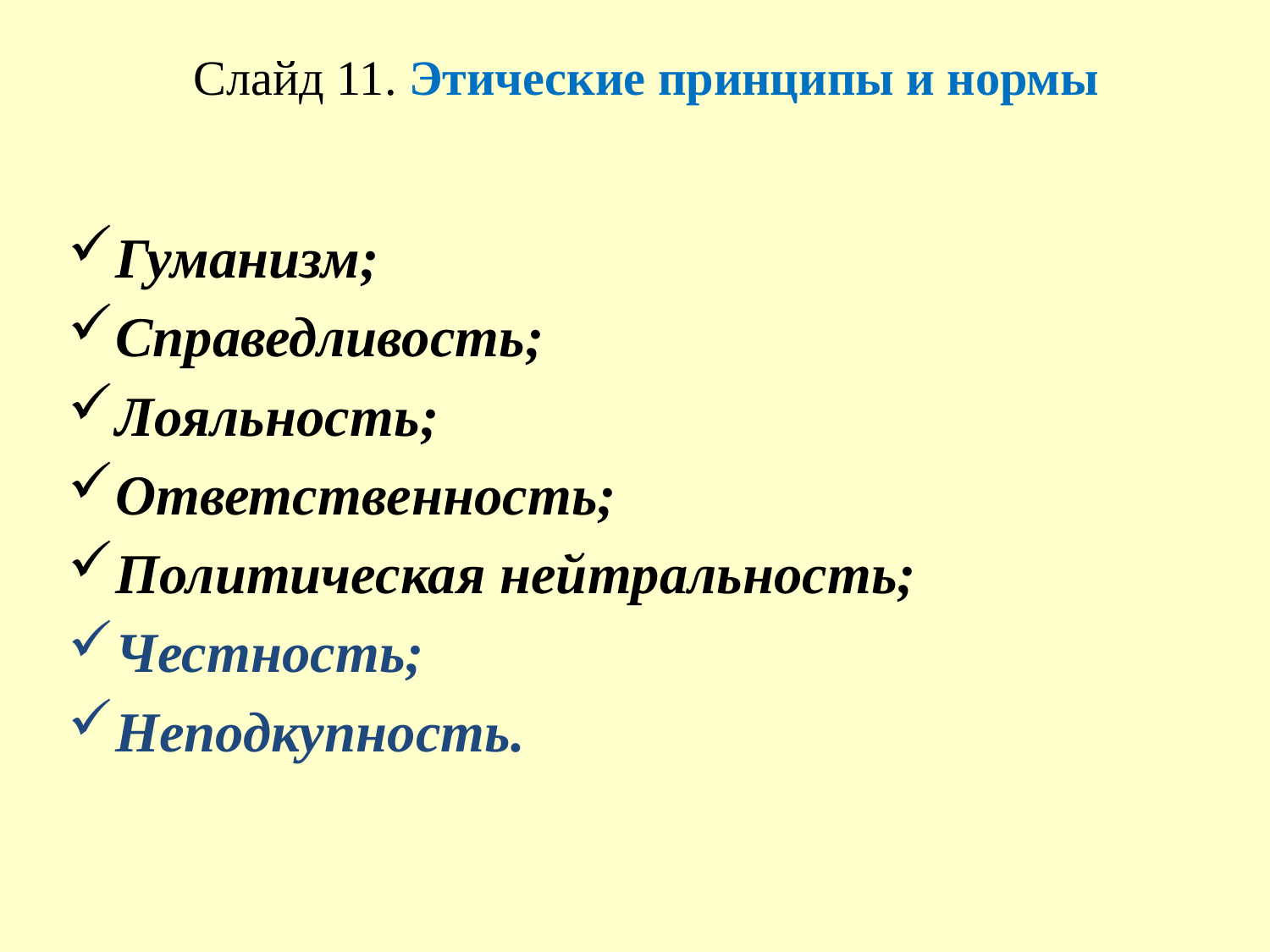

# Слайд 11. Этические принципы и нормы

Гуманизм;
Справедливость;
Лояльность;
Ответственность;
Политическая нейтральность;
Честность;
Неподкупность.